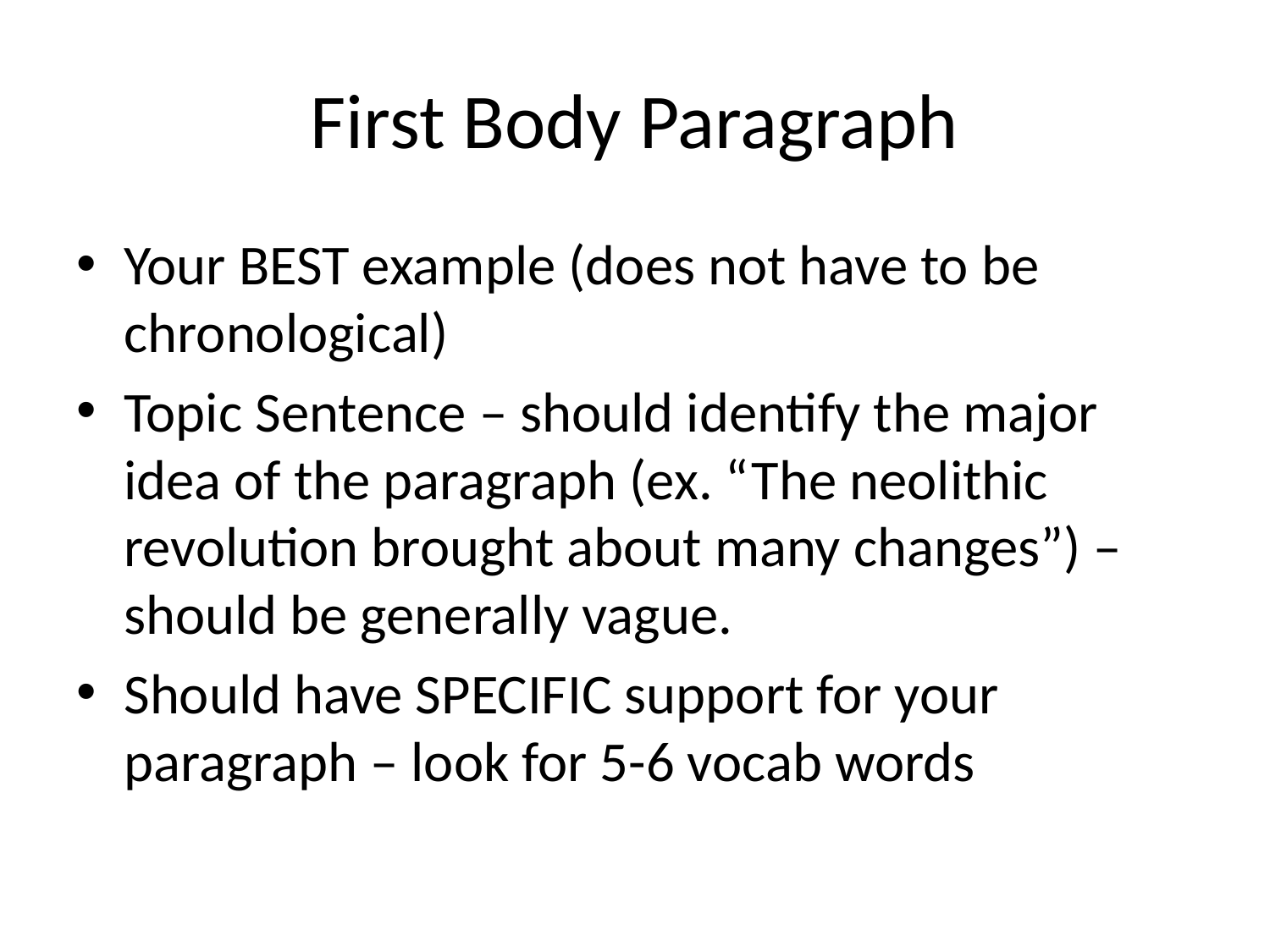

# First Body Paragraph
Your BEST example (does not have to be chronological)
Topic Sentence – should identify the major idea of the paragraph (ex. “The neolithic revolution brought about many changes”) – should be generally vague.
Should have SPECIFIC support for your paragraph – look for 5-6 vocab words